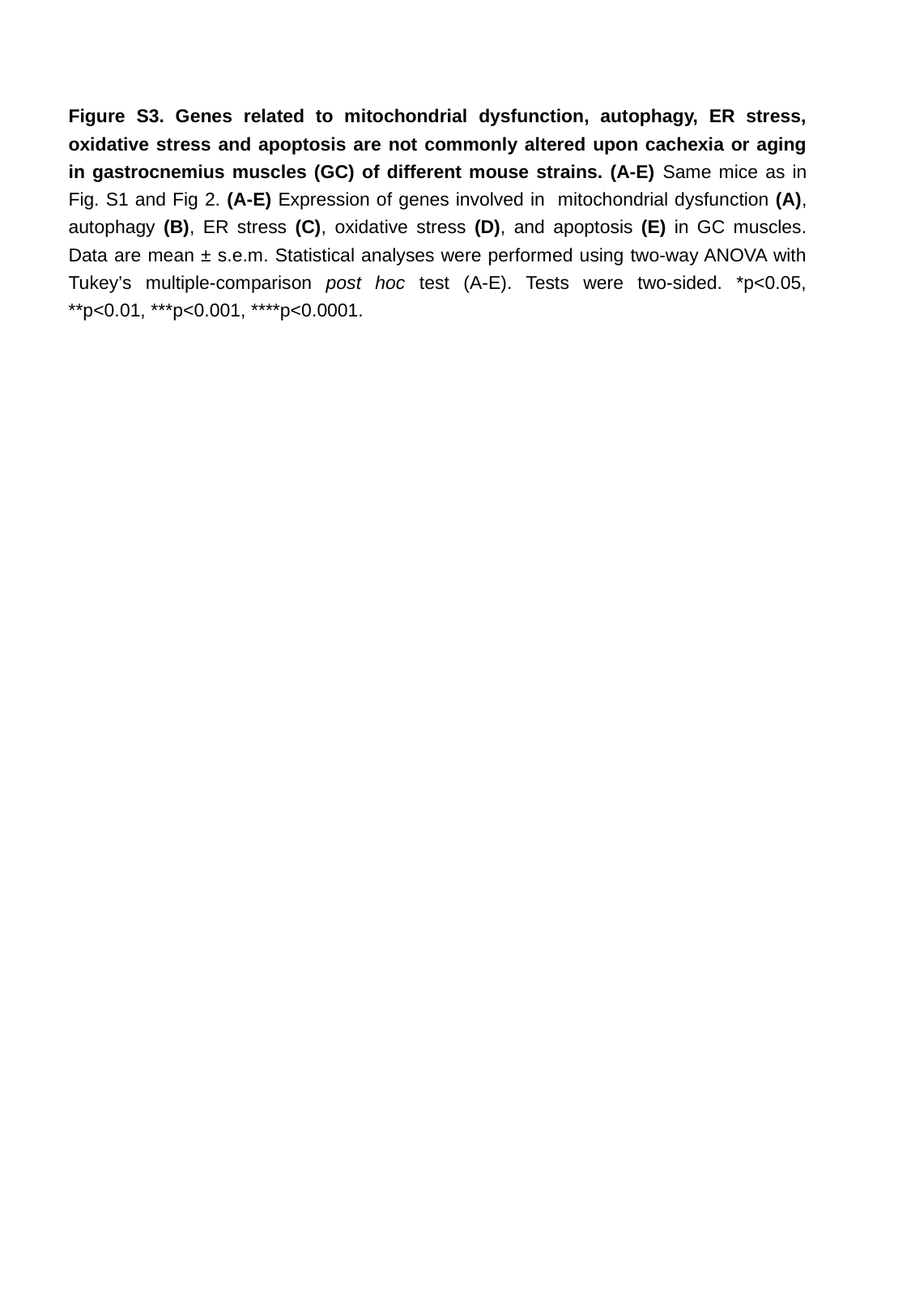

Figure S3. Genes related to mitochondrial dysfunction, autophagy, ER stress, oxidative stress and apoptosis are not commonly altered upon cachexia or aging in gastrocnemius muscles (GC) of different mouse strains. (A-E) Same mice as in Fig. S1 and Fig 2. (A-E) Expression of genes involved in  mitochondrial dysfunction (A), autophagy (B), ER stress (C), oxidative stress (D), and apoptosis (E) in GC muscles. Data are mean ± s.e.m. Statistical analyses were performed using two-way ANOVA with Tukey’s multiple-comparison post hoc test (A-E). Tests were two-sided. *p<0.05, **p<0.01, ***p<0.001, ****p<0.0001.